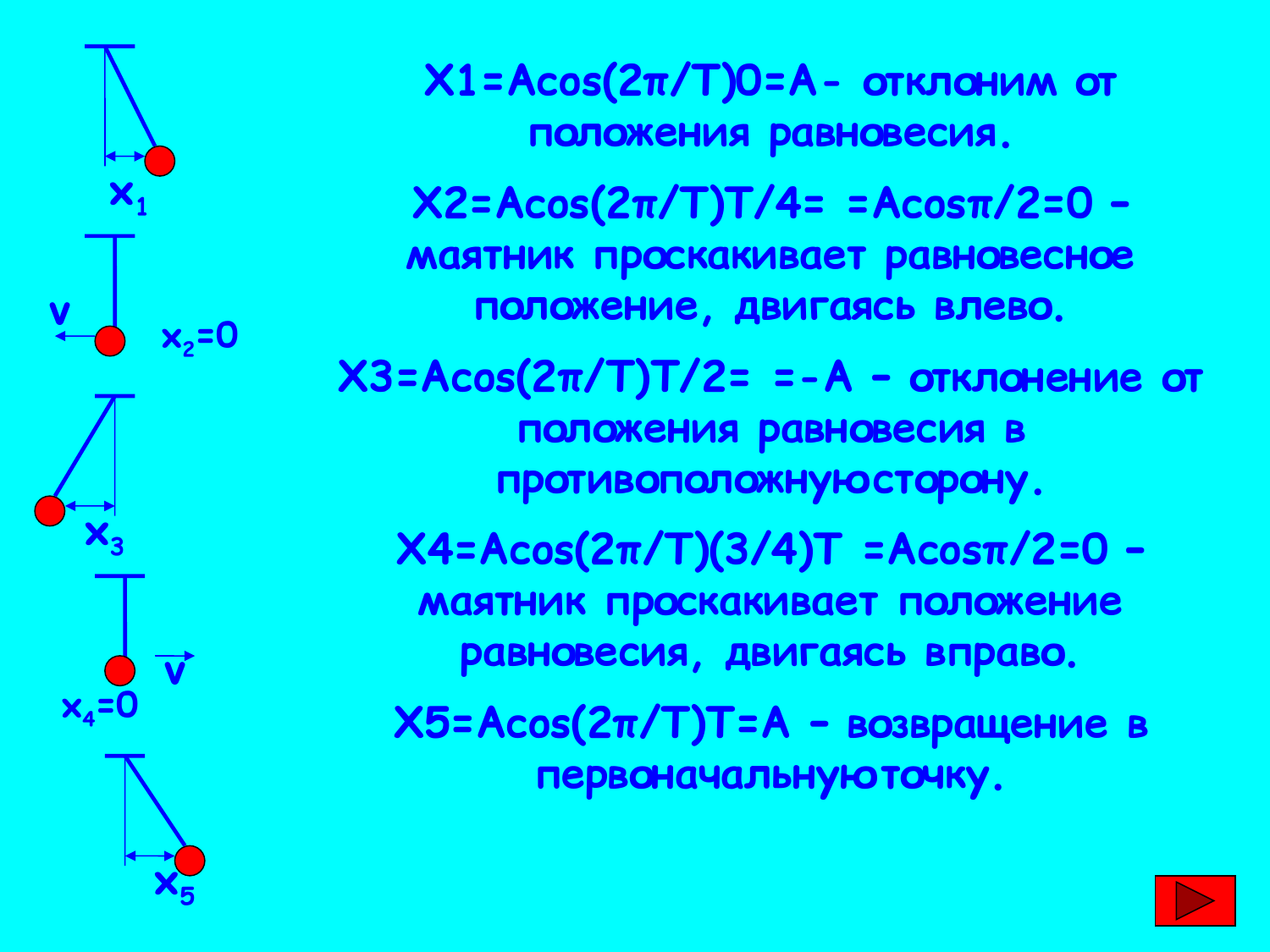

Х1=Acos(2π/T)0=A- отклоним от положения равновесия.
X2=Acos(2π/T)T/4= =Acosπ/2=0 – маятник проскакивает равновесное положение, двигаясь влево.
X3=Acos(2π/T)T/2= =-A – отклонение от положения равновесия в противоположную сторону.
X4=Acos(2π/T)(3/4)T =Acosπ/2=0 – маятник проскакивает положение равновесия, двигаясь вправо.
X5=Acos(2π/T)T=A – возвращение в первоначальную точку.

х1

v
х2=0

х3

v

x4=0

x5